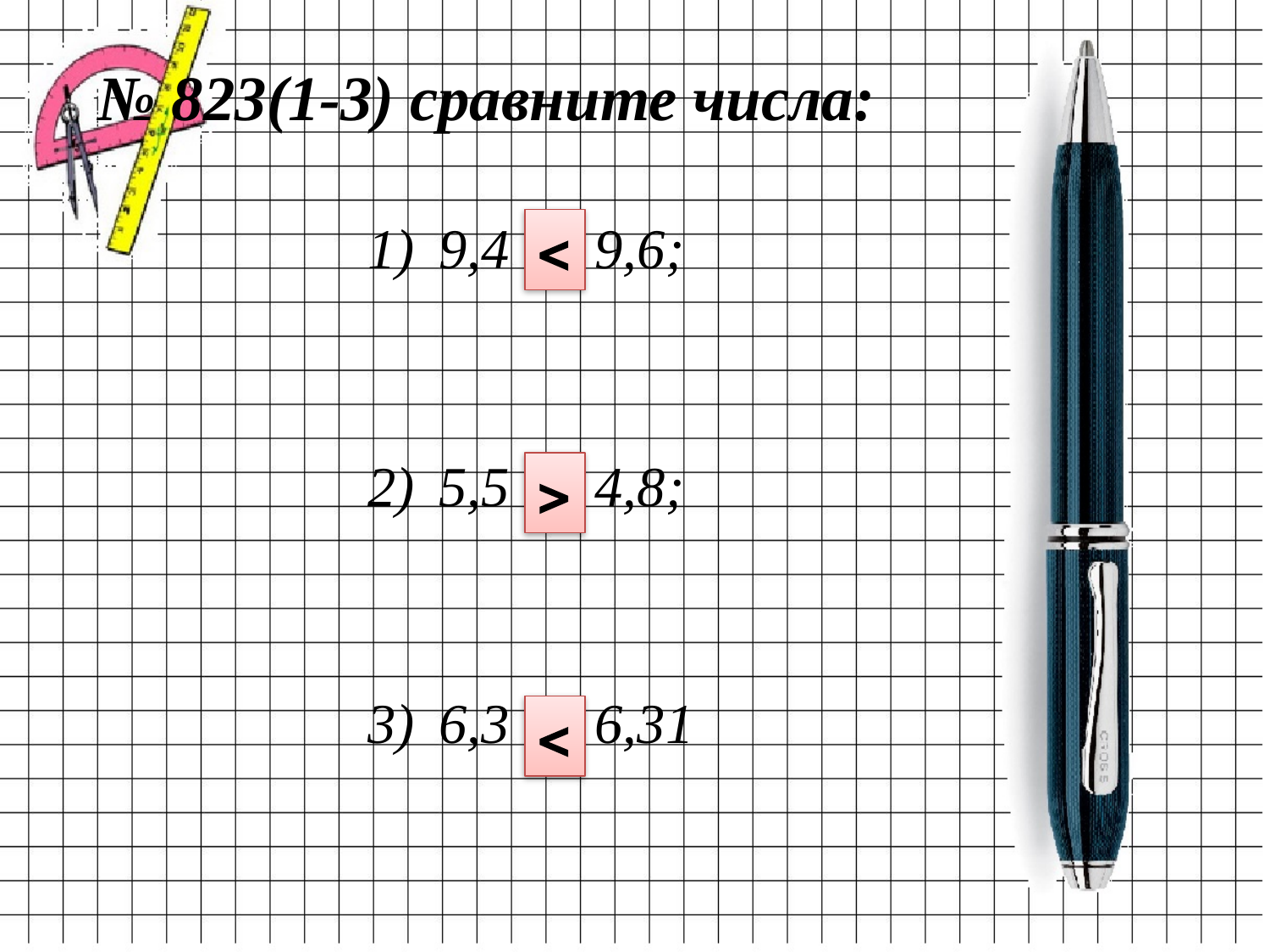

# № 823(1-3) сравните числа:
9,4  и  9,6;

5,5  и  4,8;

6,3  и  6,31
<
>
<